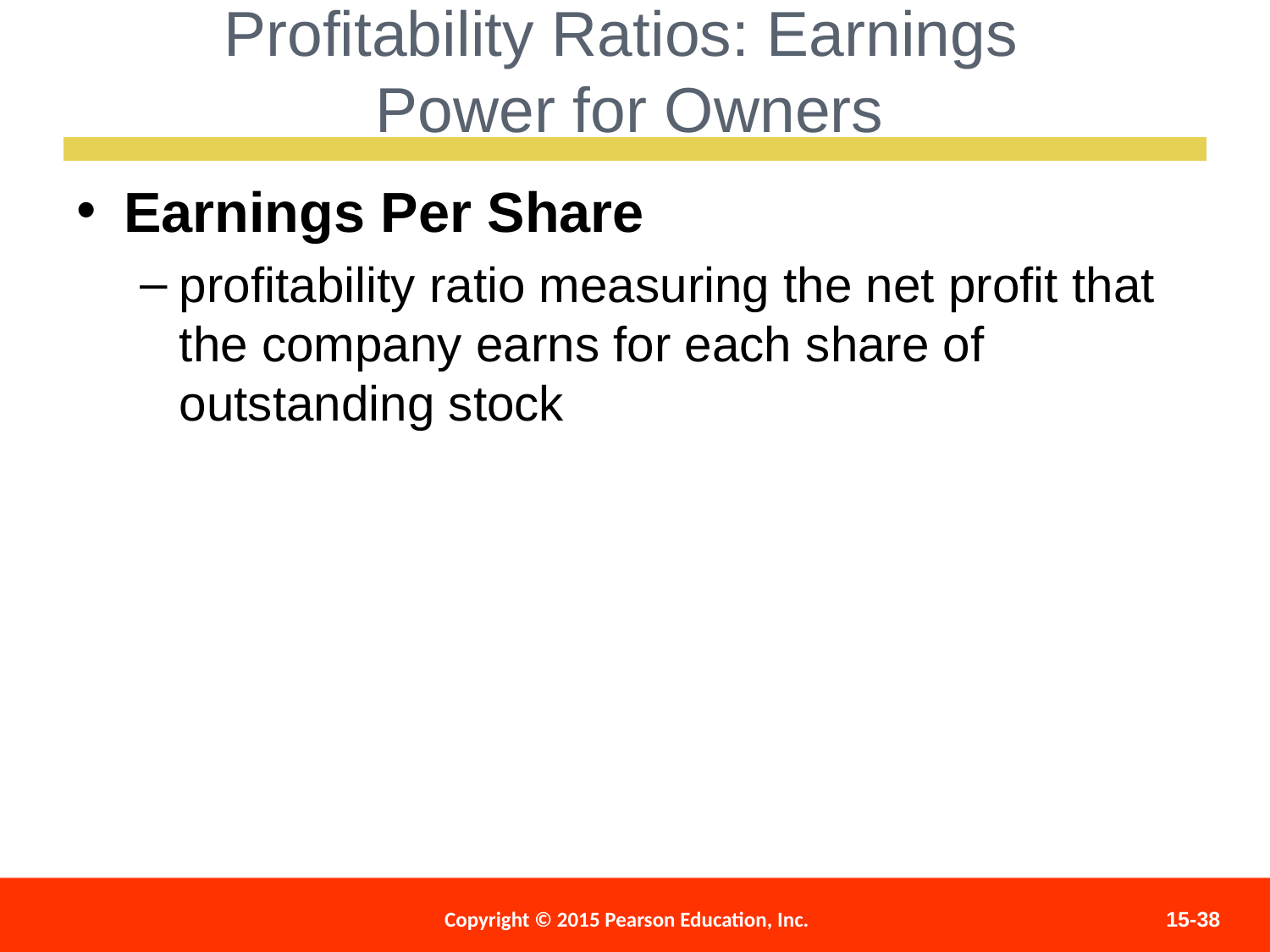

Profitability Ratios: Earnings
Power for Owners
Earnings Per Share
profitability ratio measuring the net profit that the company earns for each share of outstanding stock